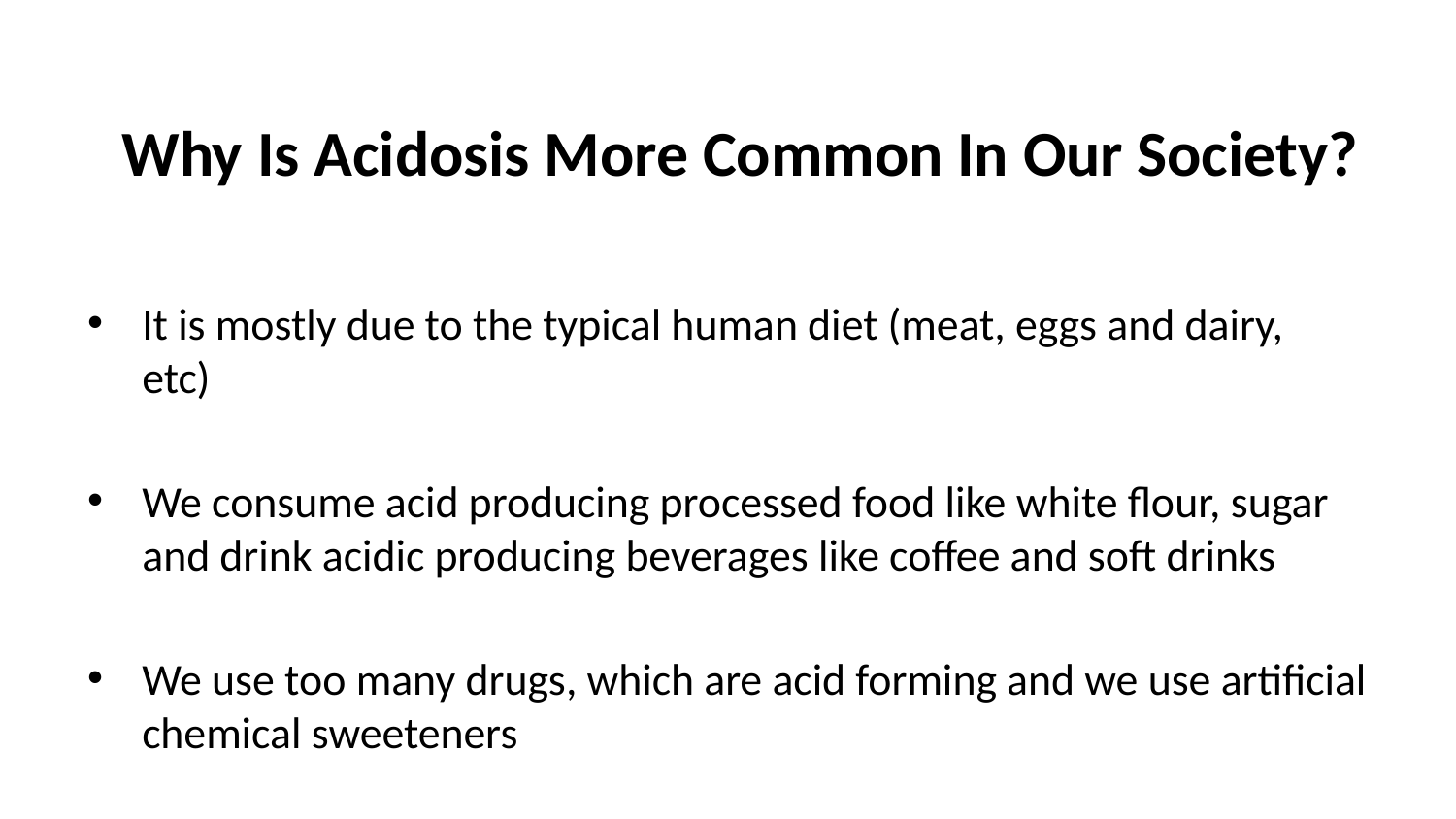

# Why Is Acidosis More Common In Our Society?
It is mostly due to the typical human diet (meat, eggs and dairy,  etc)

We consume acid producing processed food like white flour, sugar and drink acidic producing beverages like coffee and soft drinks

We use too many drugs, which are acid forming and we use artificial chemical sweeteners